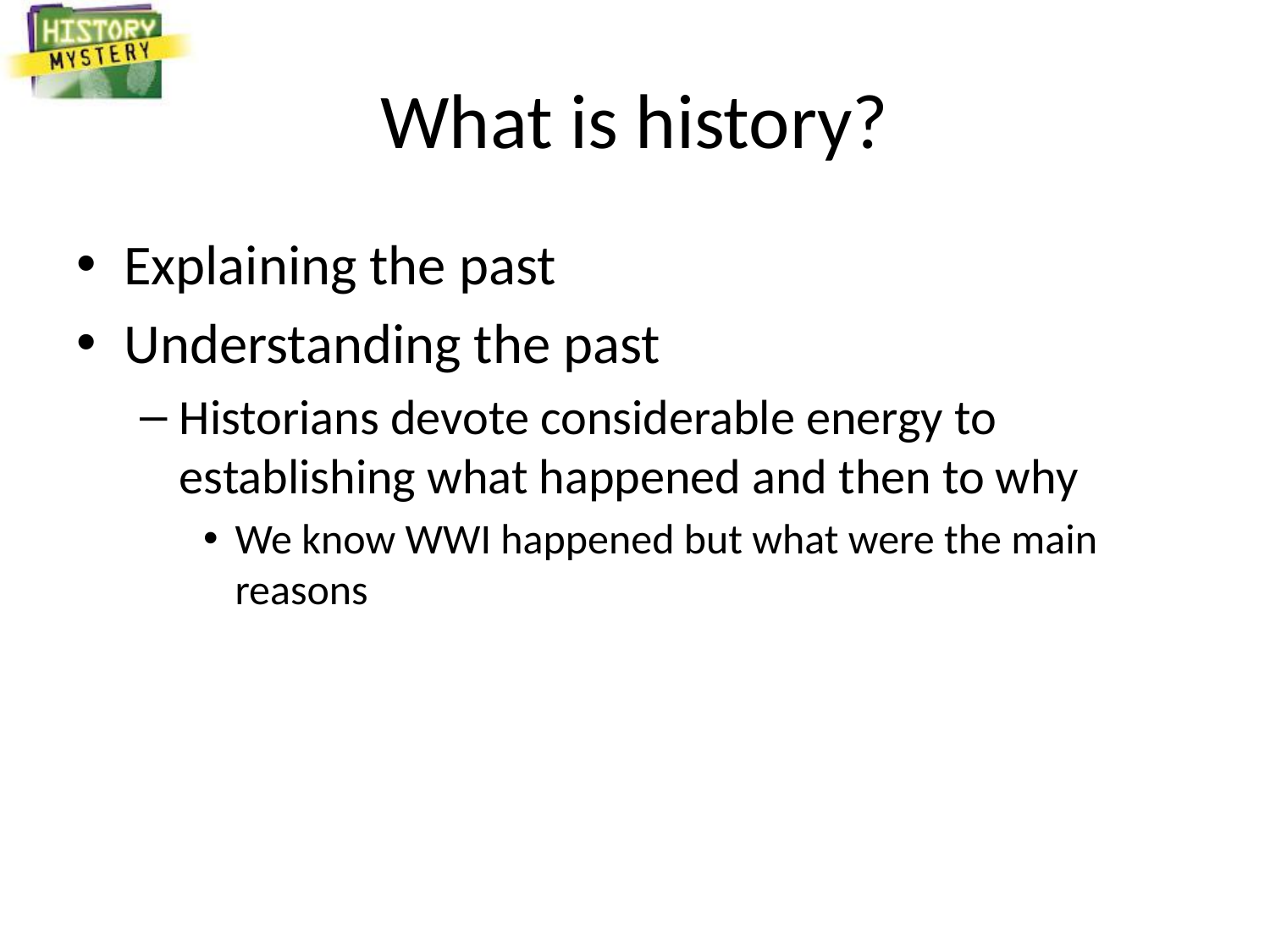

# What is history?
Explaining the past
Understanding the past
Historians devote considerable energy to establishing what happened and then to why
We know WWI happened but what were the main reasons